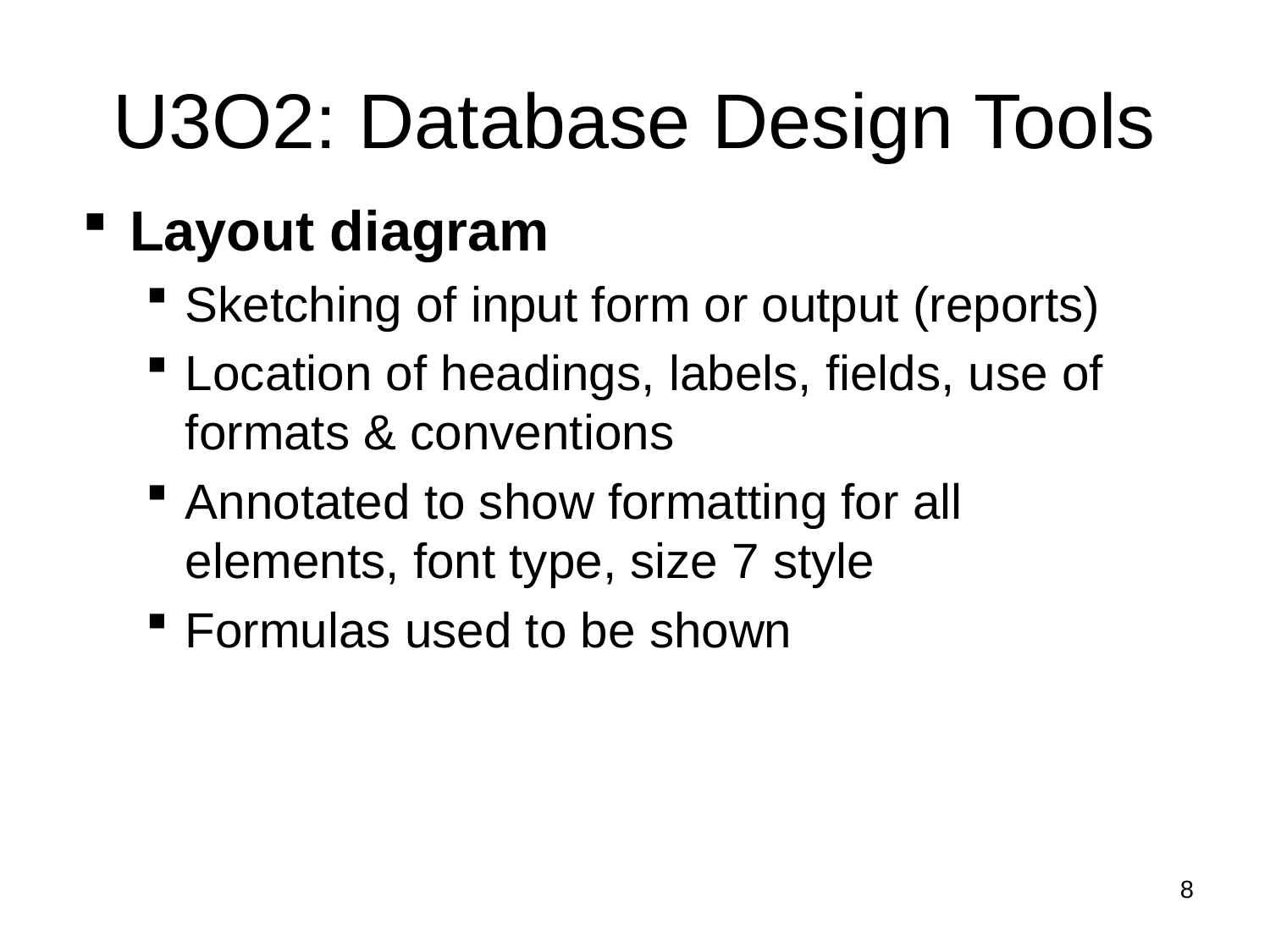

# U3O2: Database Design Tools
Layout diagram
Sketching of input form or output (reports)
Location of headings, labels, fields, use of formats & conventions
Annotated to show formatting for all elements, font type, size 7 style
Formulas used to be shown

8